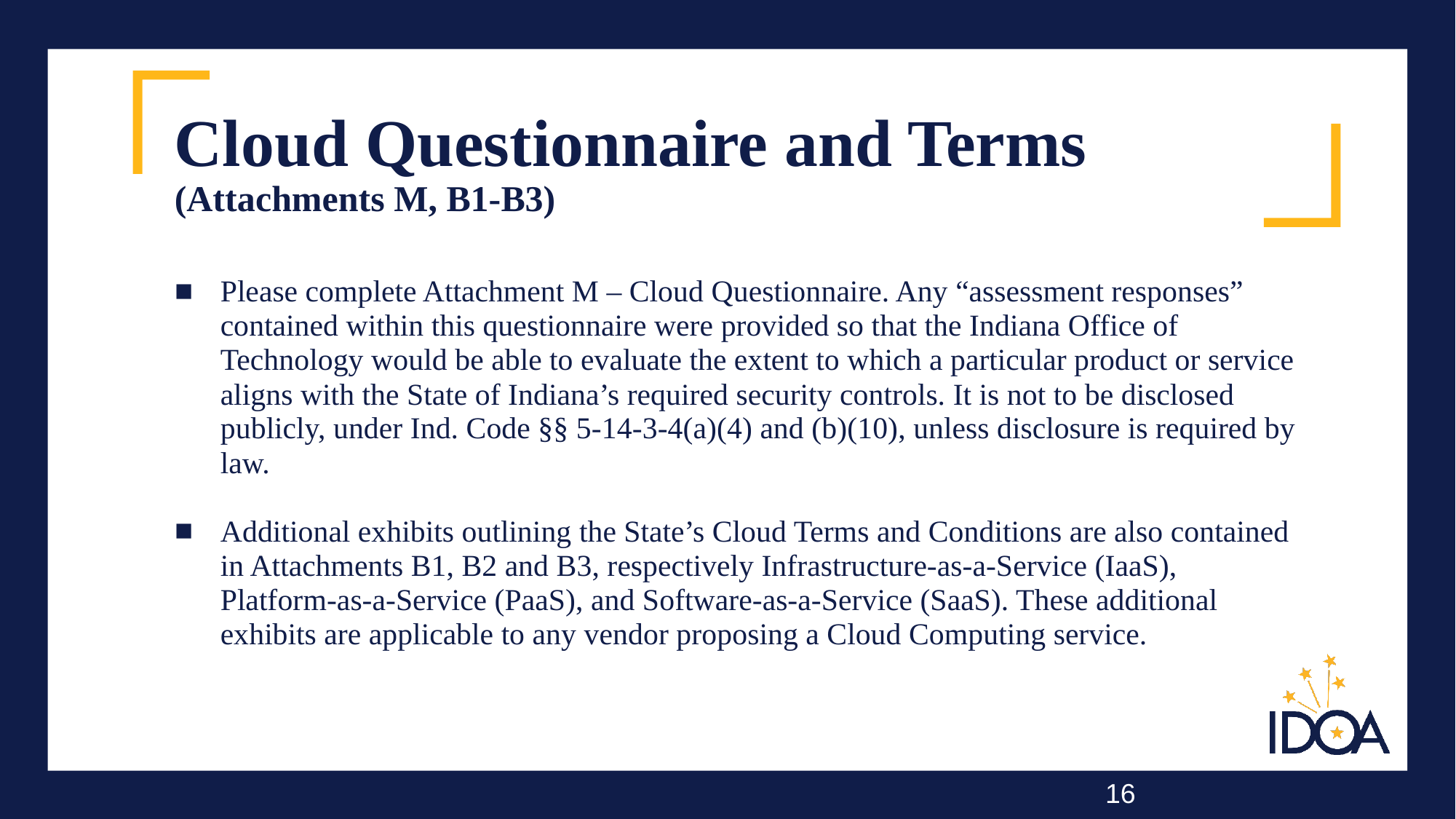

# Cloud Questionnaire and Terms (Attachments M, B1-B3)
Please complete Attachment M – Cloud Questionnaire. Any “assessment responses” contained within this questionnaire were provided so that the Indiana Office of Technology would be able to evaluate the extent to which a particular product or service aligns with the State of Indiana’s required security controls. It is not to be disclosed publicly, under Ind. Code §§ 5-14-3-4(a)(4) and (b)(10), unless disclosure is required by law.

Additional exhibits outlining the State’s Cloud Terms and Conditions are also contained in Attachments B1, B2 and B3, respectively Infrastructure-as-a-Service (IaaS), Platform-as-a-Service (PaaS), and Software-as-a-Service (SaaS). These additional exhibits are applicable to any vendor proposing a Cloud Computing service.
16